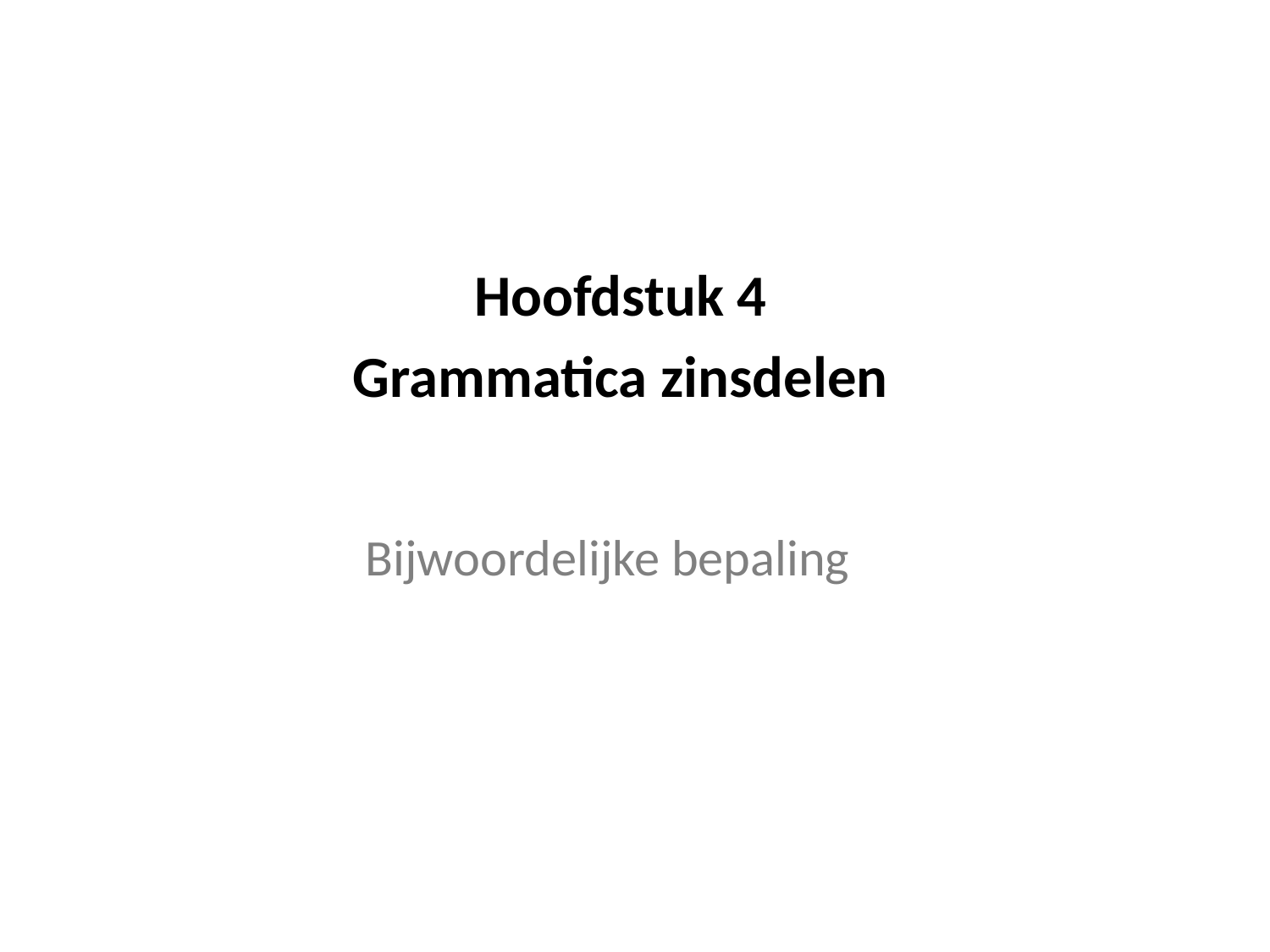

#
Hoofdstuk 4
Grammatica zinsdelen
Bijwoordelijke bepaling